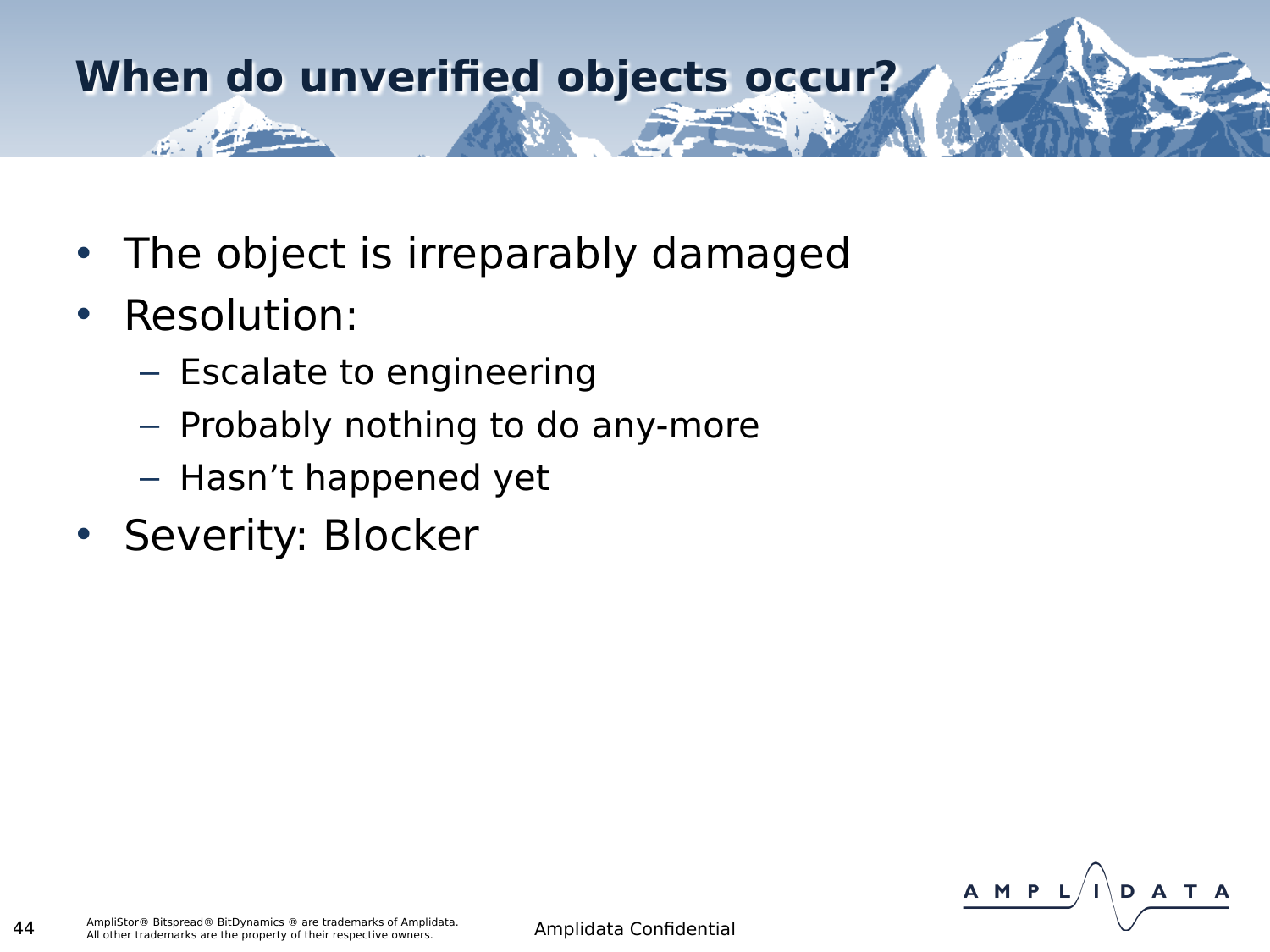

# When do unverified objects occur?
The object is irreparably damaged
Resolution:
Escalate to engineering
Probably nothing to do any-more
Hasn’t happened yet
Severity: Blocker
44
Amplidata Confidential